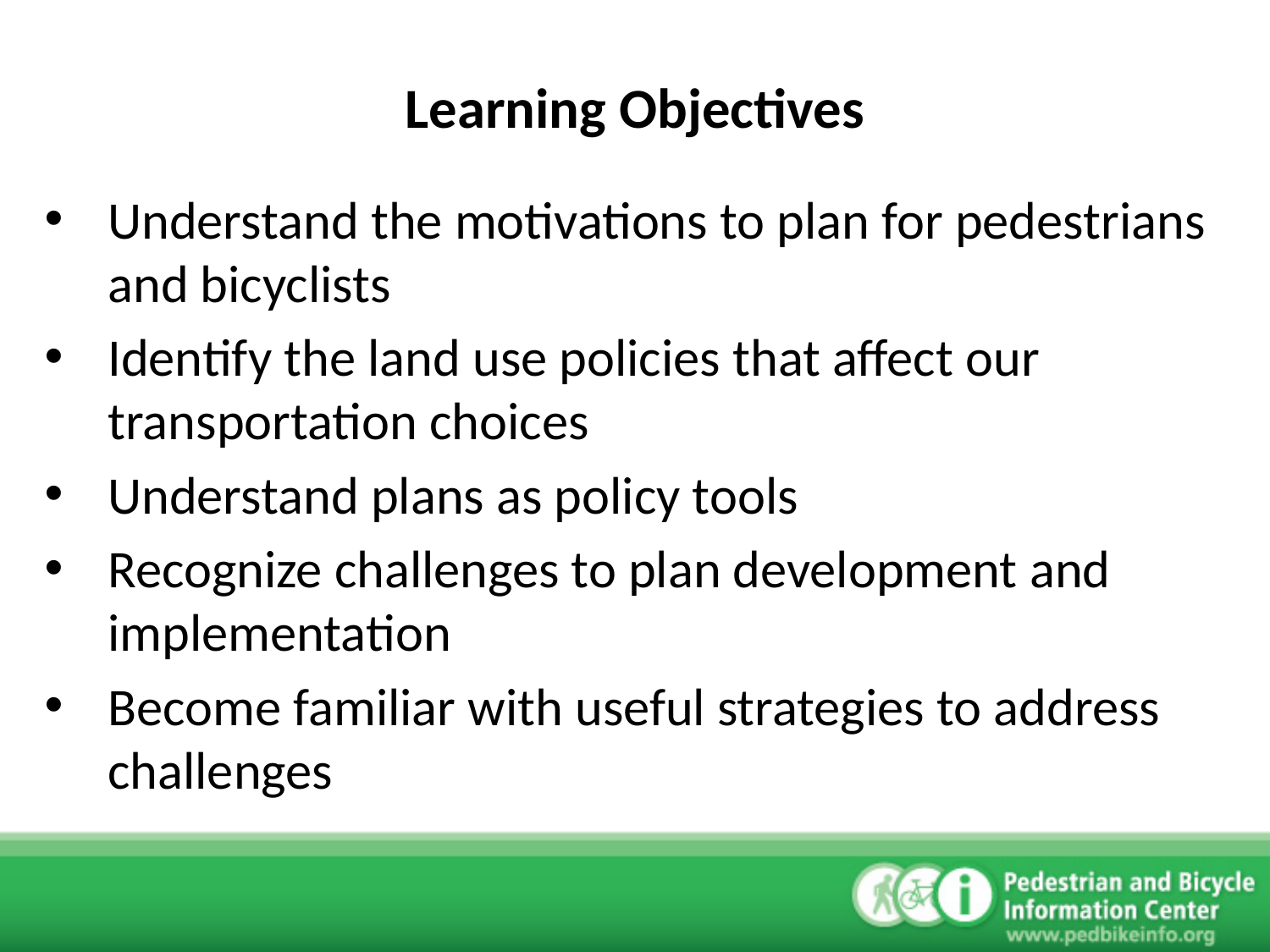

Learning Objectives
Understand the motivations to plan for pedestrians and bicyclists
Identify the land use policies that affect our transportation choices
Understand plans as policy tools
Recognize challenges to plan development and implementation
Become familiar with useful strategies to address challenges